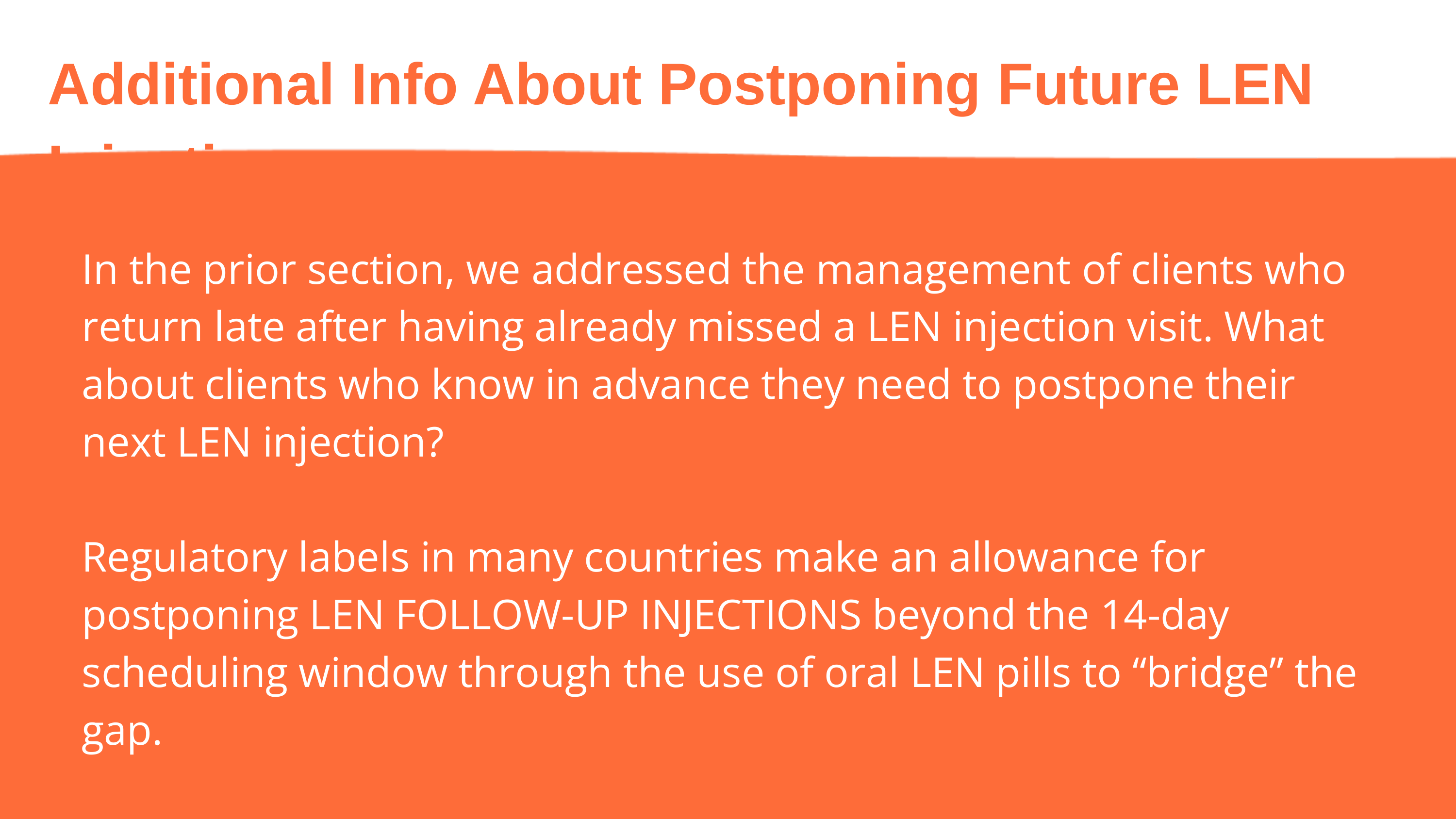

Additional Info About Postponing Future LEN Injections

In the prior section, we addressed the management of clients who return late after having already missed a LEN injection visit. What about clients who know in advance they need to postpone their next LEN injection?

Regulatory labels in many countries make an allowance for postponing LEN FOLLOW-UP INJECTIONS beyond the 14-day scheduling window through the use of oral LEN pills to “bridge” the gap.